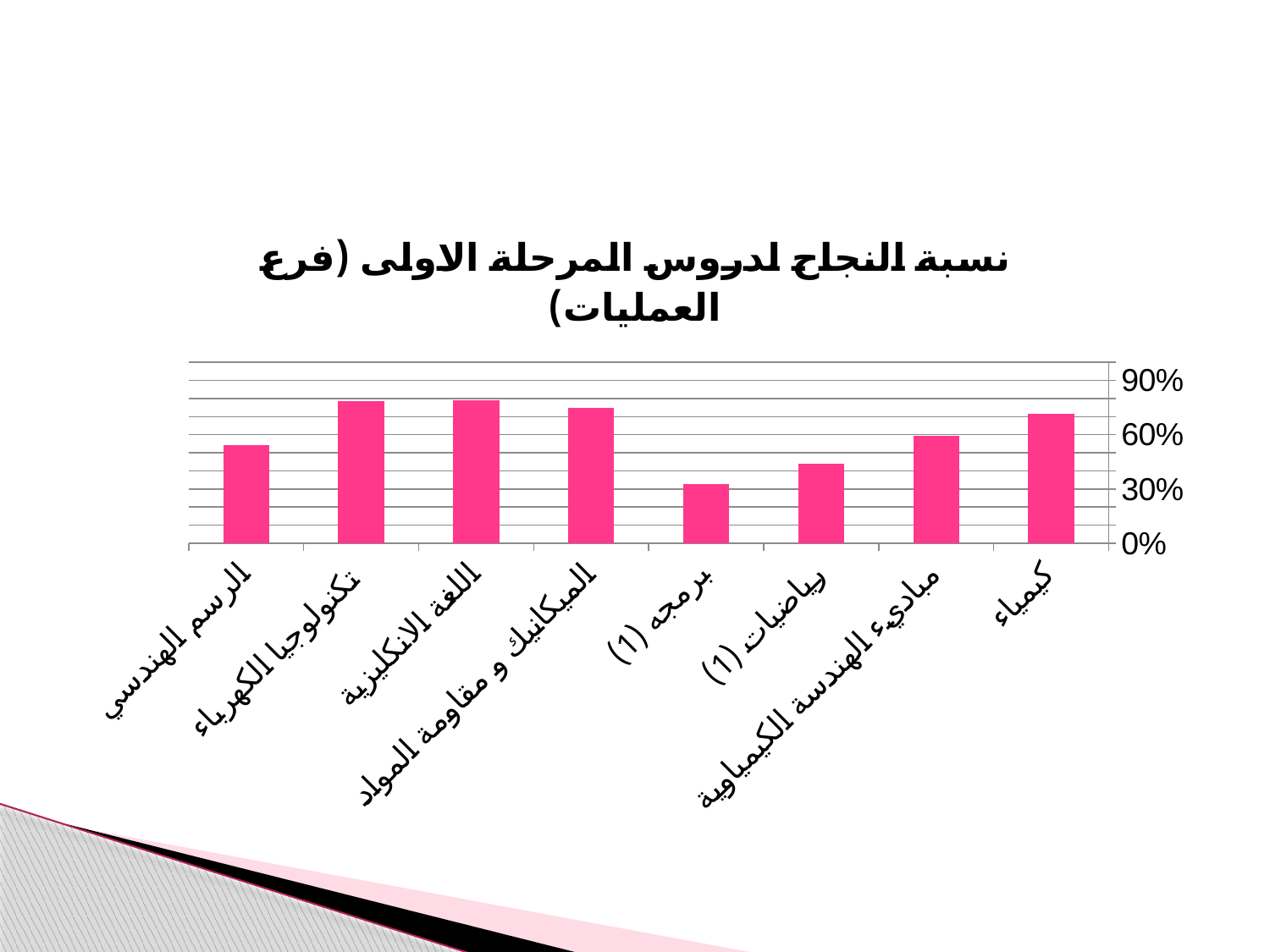

### Chart: نسبة النجاح لدروس المرحلة الاولى (فرع العمليات)

| Category |  |
|---|---|
| كيمياء | 0.717391304347826 |
| مباديء الهندسة الكيمياوية | 0.5918367346938775 |
| رياضيات (1) | 0.4375 |
| برمجه (1) | 0.32608695652173914 |
| الميكانيك و مقاومة المواد | 0.75 |
| اللغة الانكليزية | 0.7916666666666666 |
| تكنولوجيا الكهرباء  | 0.7872340425531915 |
| الرسم الهندسي | 0.5416666666666666 |